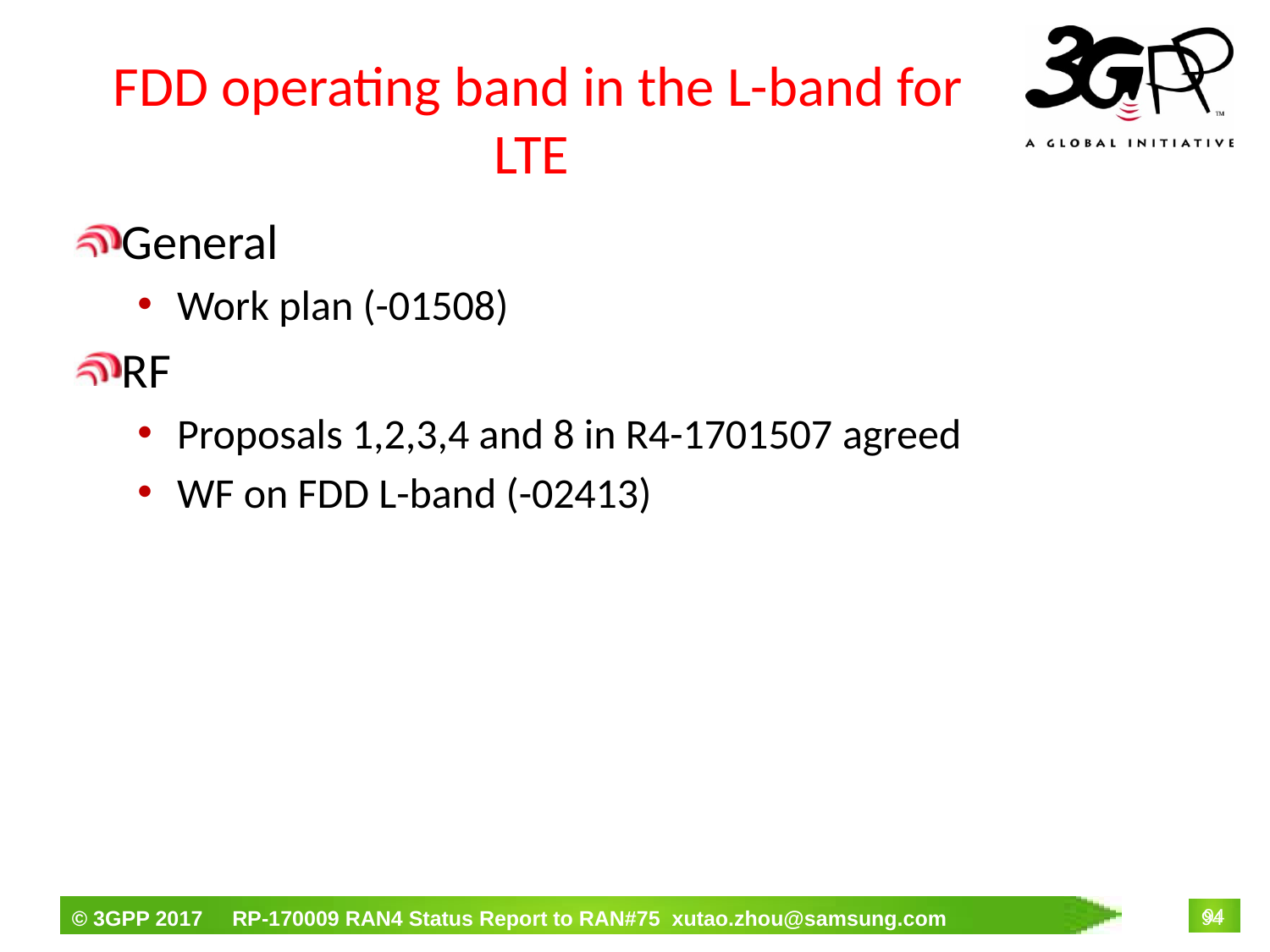

# FDD operating band in the L-band for LTE
General
Work plan (-01508)
RF
Proposals 1,2,3,4 and 8 in R4-1701507 agreed
WF on FDD L-band (-02413)

94